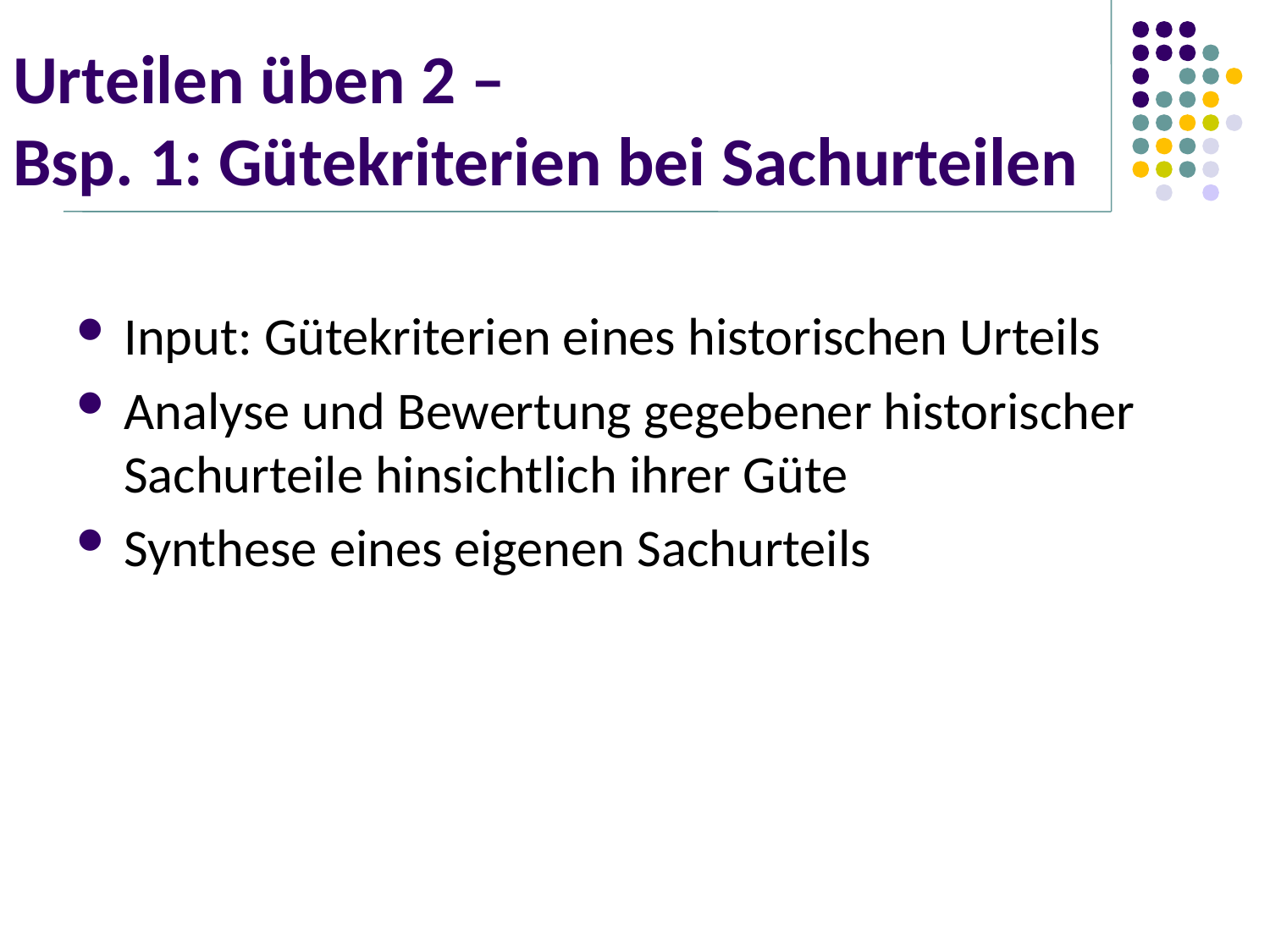

# Urteilen üben 2 – Bsp. 1: Gütekriterien bei Sachurteilen
Input: Gütekriterien eines historischen Urteils
Analyse und Bewertung gegebener historischer Sachurteile hinsichtlich ihrer Güte
Synthese eines eigenen Sachurteils